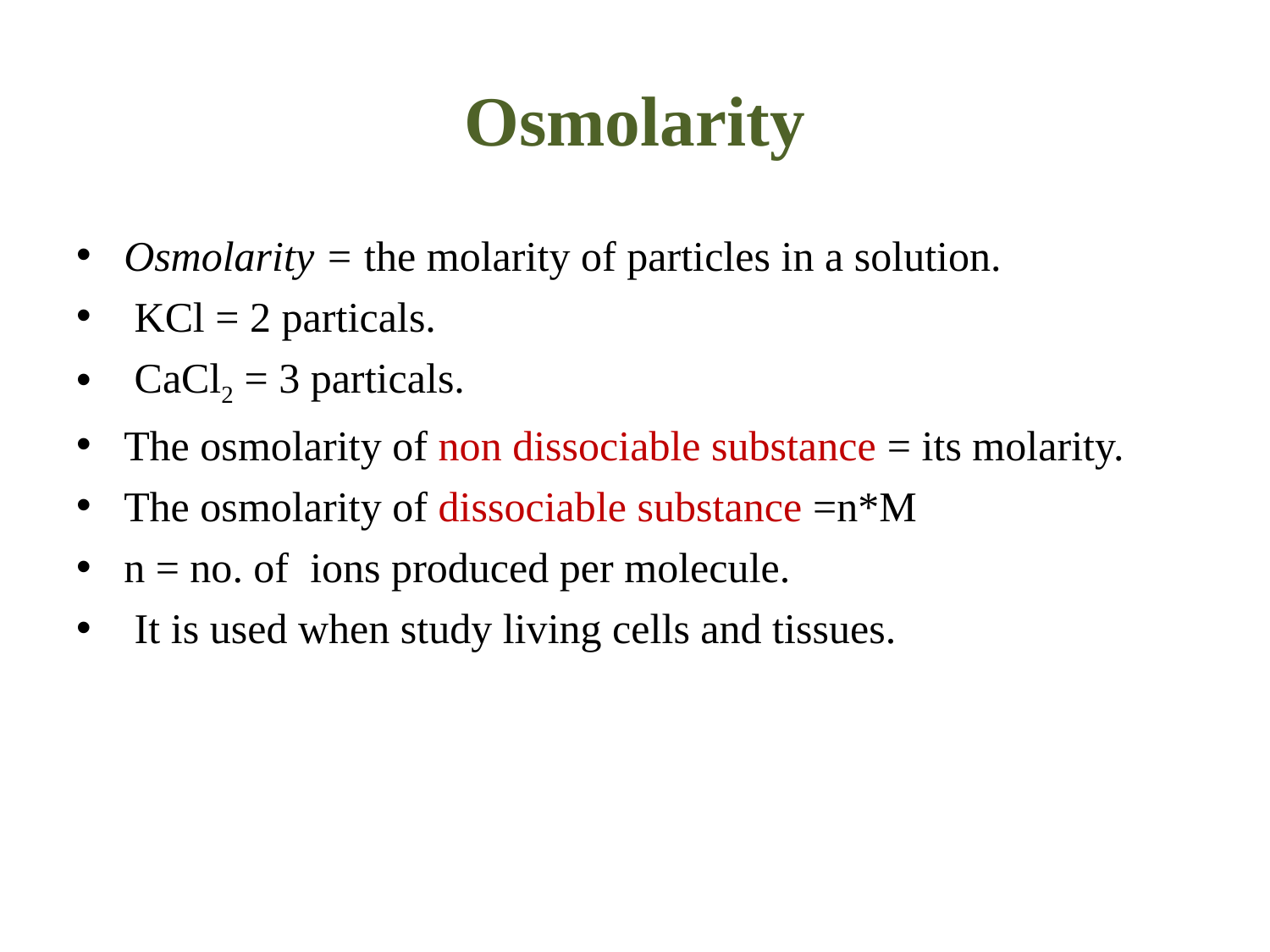

# Osmolarity
Osmolarity = the molarity of particles in a solution.
 KCl = 2 particals.
 CaCl2 = 3 particals.
The osmolarity of non dissociable substance = its molarity.
The osmolarity of dissociable substance =n*M
n = no. of  ions produced per molecule.
 It is used when study living cells and tissues.